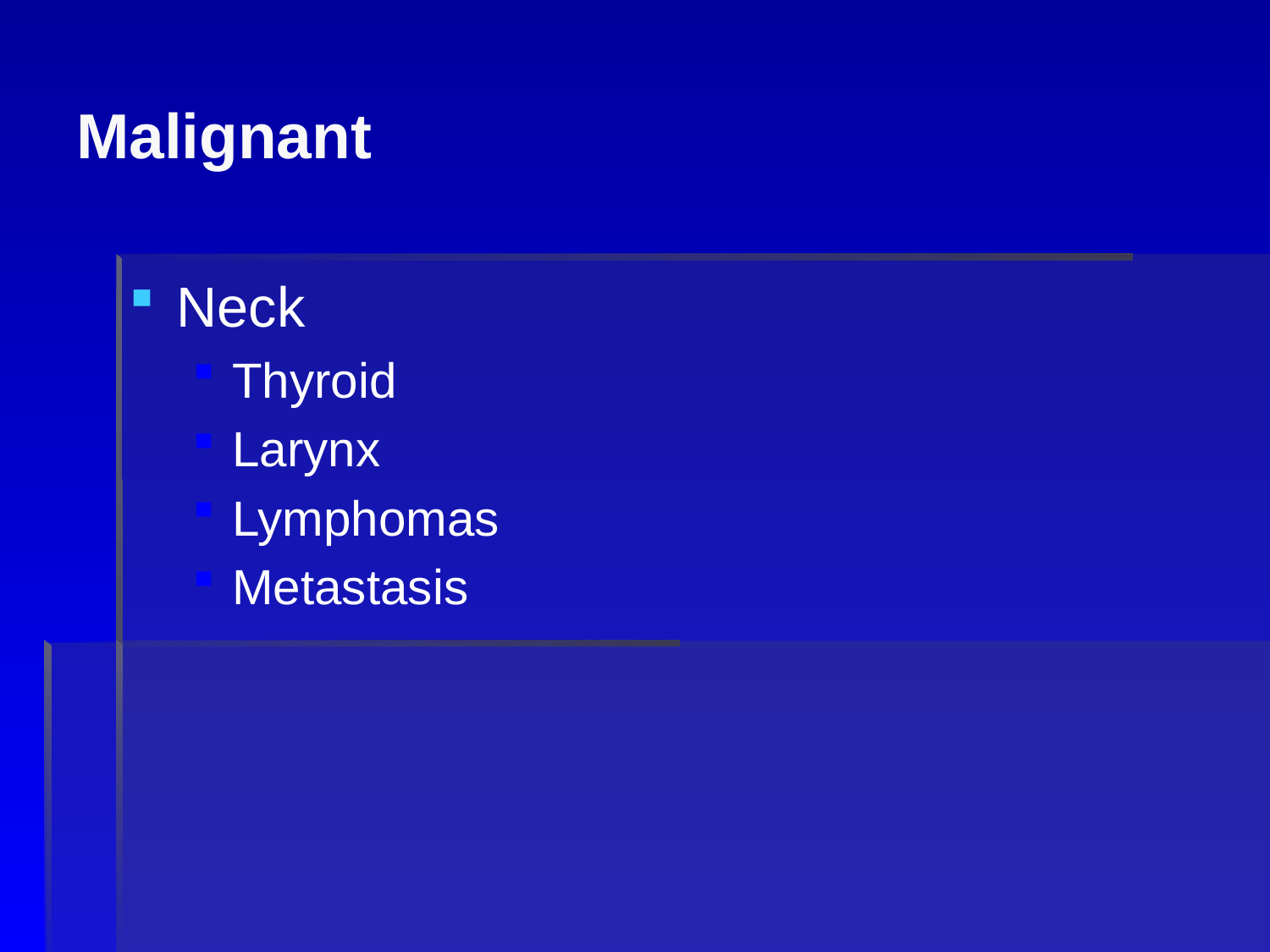

# Malignant
Neck
Thyroid
Larynx
Lymphomas
Metastasis